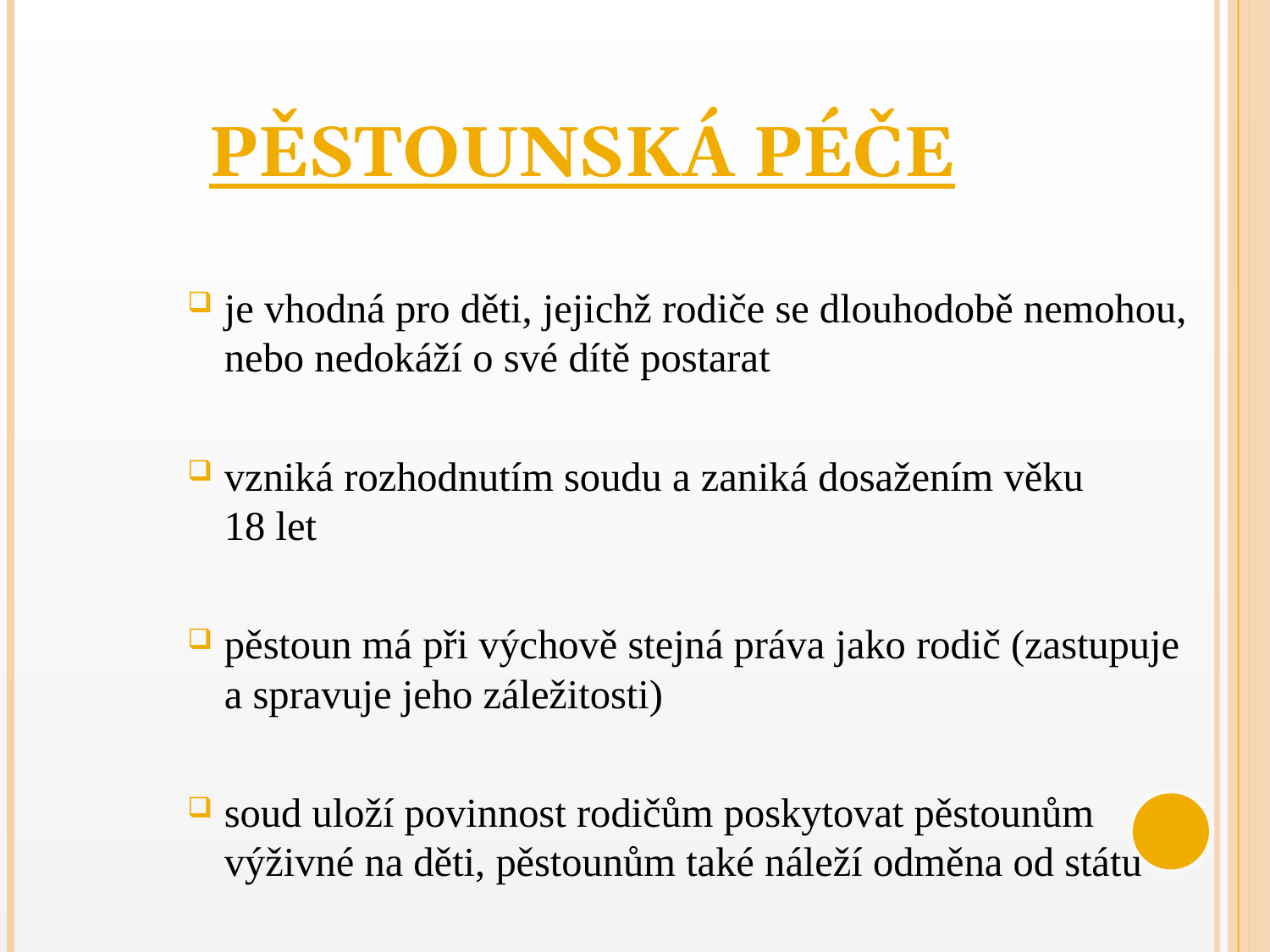

# PĚSTOUNSKÁ PÉČE

je vhodná pro děti, jejichž rodiče se dlouhodobě nemohou, nebo nedokáží o své dítě postarat

vzniká rozhodnutím soudu a zaniká dosažením věku
18 let

pěstoun má při výchově stejná práva jako rodič (zastupuje a spravuje jeho záležitosti)

soud uloží povinnost rodičům poskytovat pěstounům výživné na děti, pěstounům také náleží odměna od státu